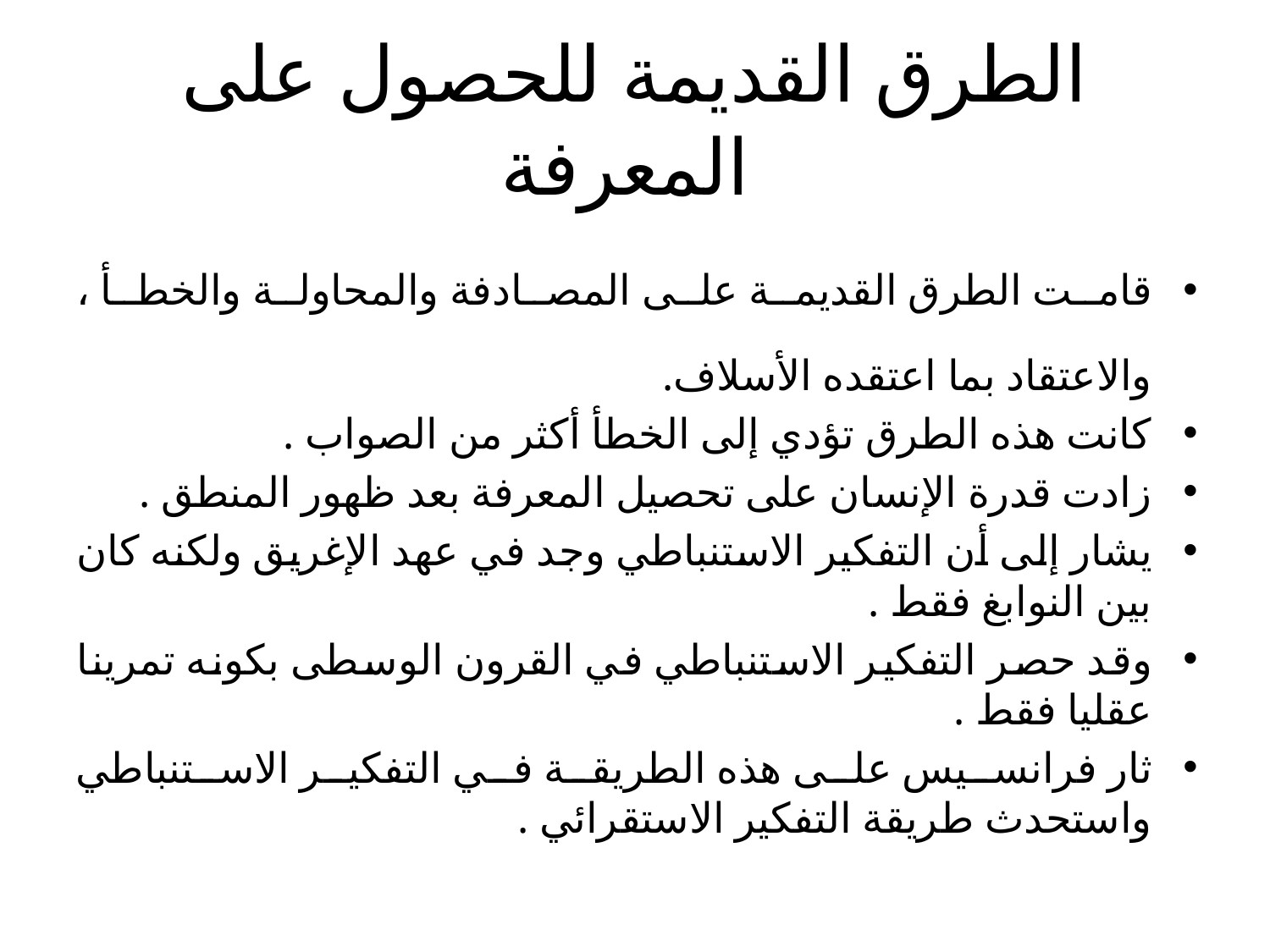

# الطرق القديمة للحصول على المعرفة
قامت الطرق القديمة على المصادفة والمحاولة والخطأ ، والاعتقاد بما اعتقده الأسلاف.
كانت هذه الطرق تؤدي إلى الخطأ أكثر من الصواب .
زادت قدرة الإنسان على تحصيل المعرفة بعد ظهور المنطق .
يشار إلى أن التفكير الاستنباطي وجد في عهد الإغريق ولكنه كان بين النوابغ فقط .
وقد حصر التفكير الاستنباطي في القرون الوسطى بكونه تمرينا عقليا فقط .
ثار فرانسيس على هذه الطريقة في التفكير الاستنباطي واستحدث طريقة التفكير الاستقرائي .